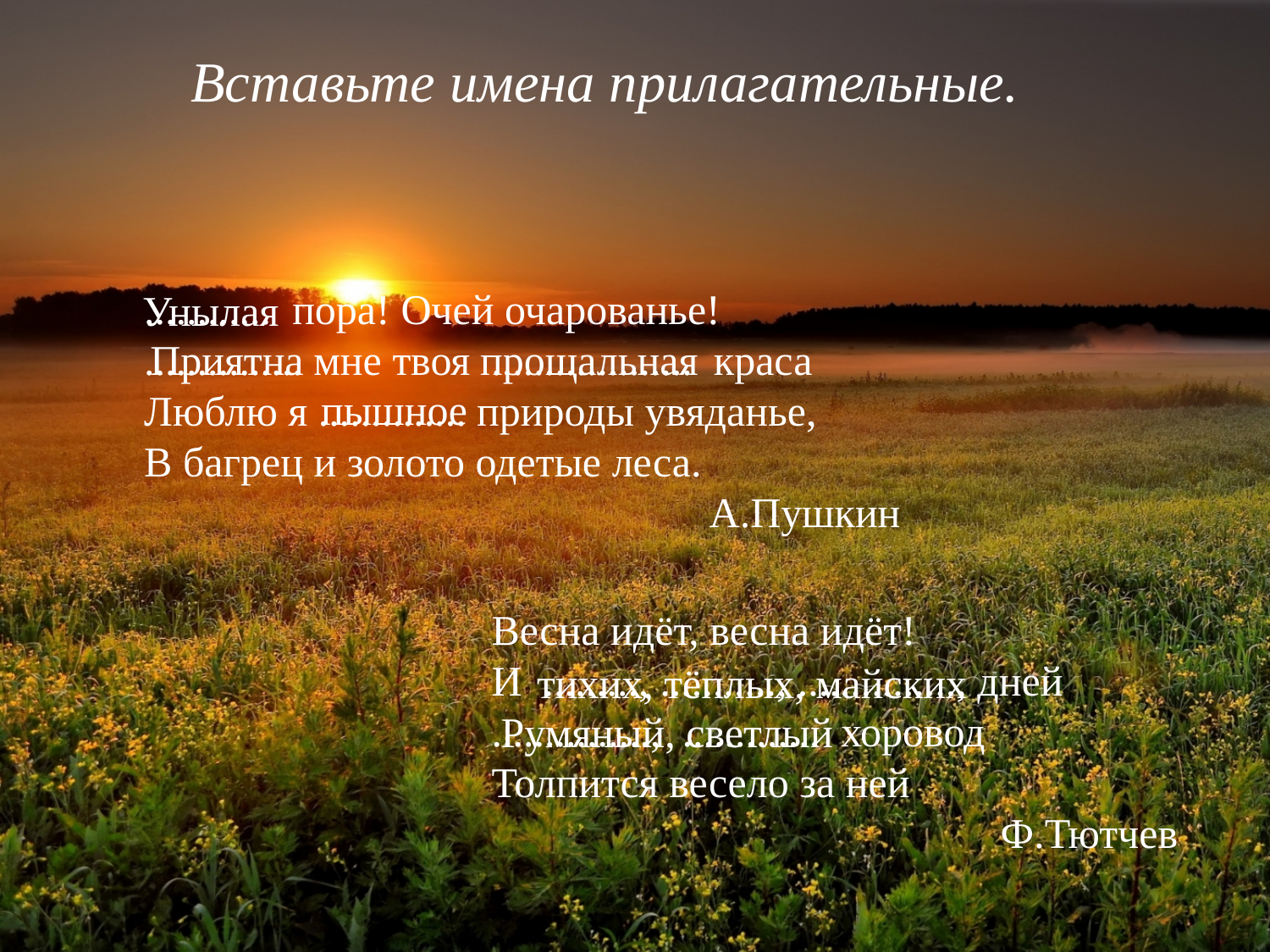

Вставьте имена прилагательные.
............  пора! Очей очарованье!
............... мне твоя  ...................  краса
Люблю я .............. природы увяданье,
В багрец и золото одетые леса.
А.Пушкин
Унылая
Приятна
прощальная
пышное
Весна идёт, весна идёт!
И  ........., ..........., ..............., дней
...............,  .............  хоровод
Толпится весело за ней
Ф.Тютчев
тихих, тёплых, майских
Румяный, светлый